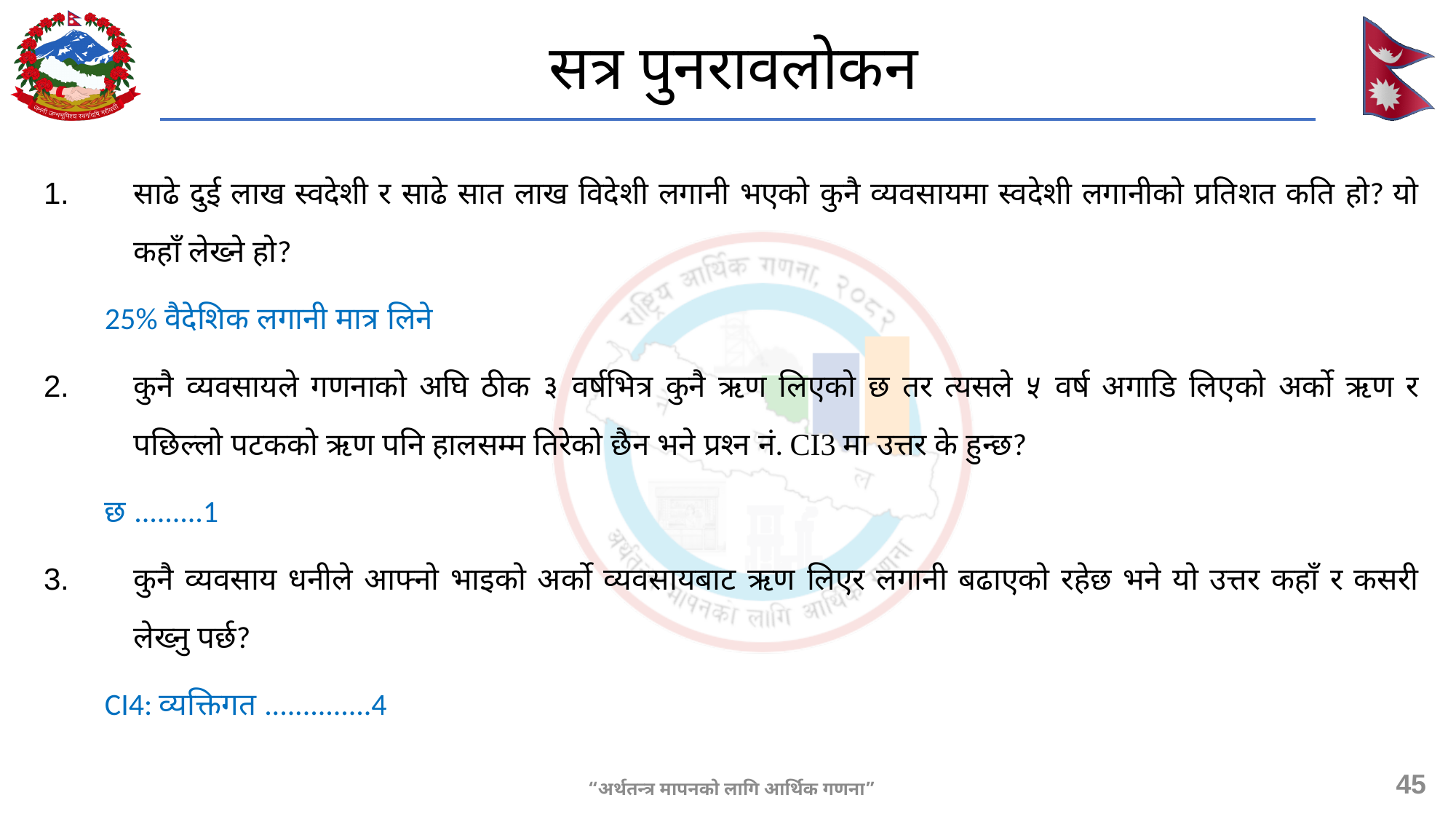

# सत्र पुनरावलोकन
साढे दुई लाख स्वदेशी र साढे सात लाख विदेशी लगानी भएको कुनै व्यवसायमा स्वदेशी लगानीको प्रतिशत कति हो? यो कहाँ लेख्ने हो?
	25% वैदेशिक लगानी मात्र लिने
कुनै व्यवसायले गणनाको अघि ठीक ३ वर्षभित्र कुनै ऋण लिएको छ तर त्यसले ५ वर्ष अगाडि लिएको अर्को ऋण र पछिल्लो पटकको ऋण पनि हालसम्म तिरेको छैन भने प्रश्न नं. CI3 मा उत्तर के हुन्छ?
	छ .........1
कुनै व्यवसाय धनीले आफ्नो भाइको अर्को व्यवसायबाट ऋण लिएर लगानी बढाएको रहेछ भने यो उत्तर कहाँ र कसरी लेख्नु पर्छ?
	CI4: व्यक्तिगत ..............4

45
“अर्थतन्त्र मापनको लागि आर्थिक गणना”